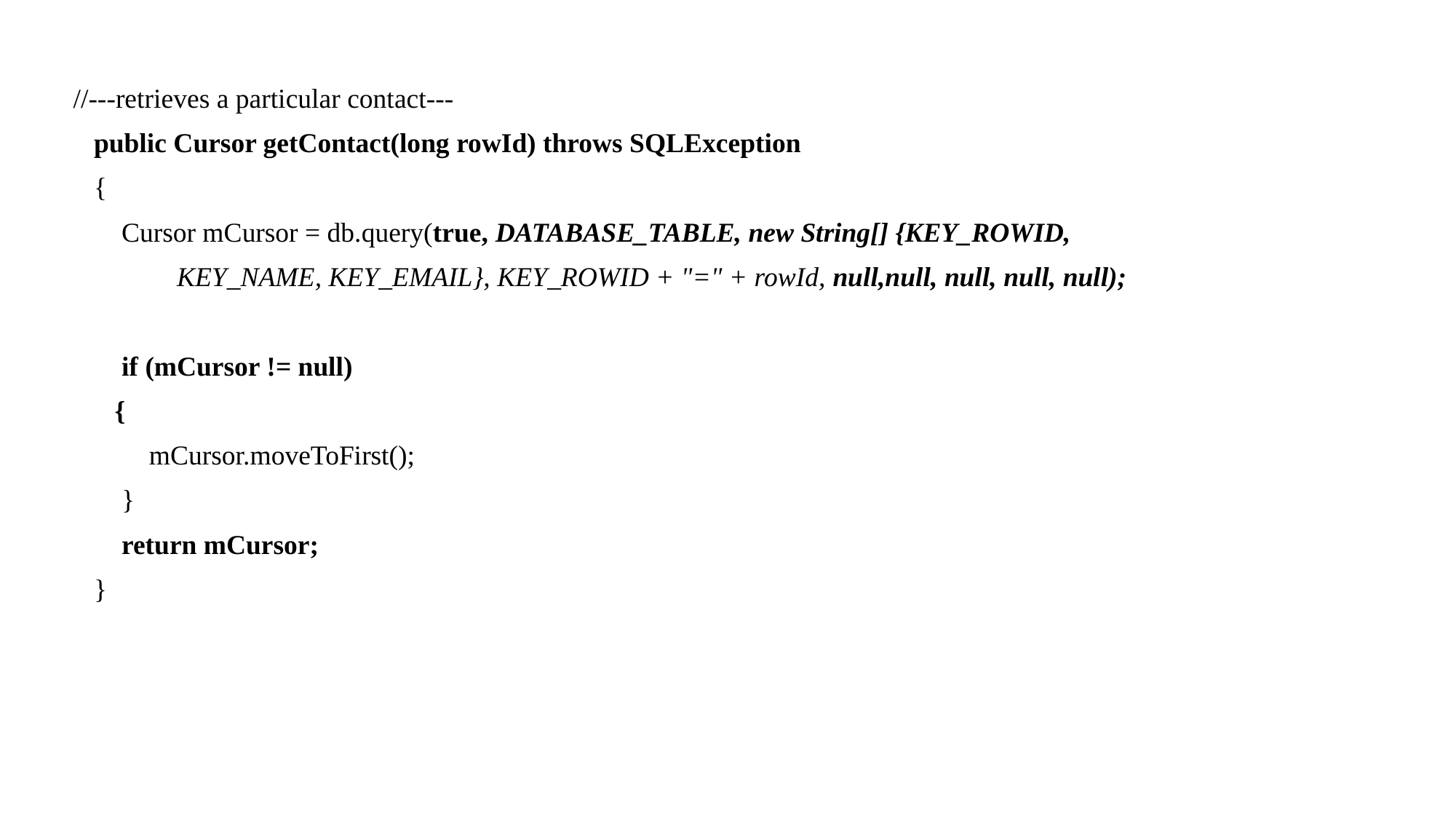

//---retrieves a particular contact---
    public Cursor getContact(long rowId) throws SQLException
    {
        Cursor mCursor = db.query(true, DATABASE_TABLE, new String[] {KEY_ROWID,
                KEY_NAME, KEY_EMAIL}, KEY_ROWID + "=" + rowId, null,null, null, null, null);

        if (mCursor != null)
       {
            mCursor.moveToFirst();
        }
        return mCursor;
    }